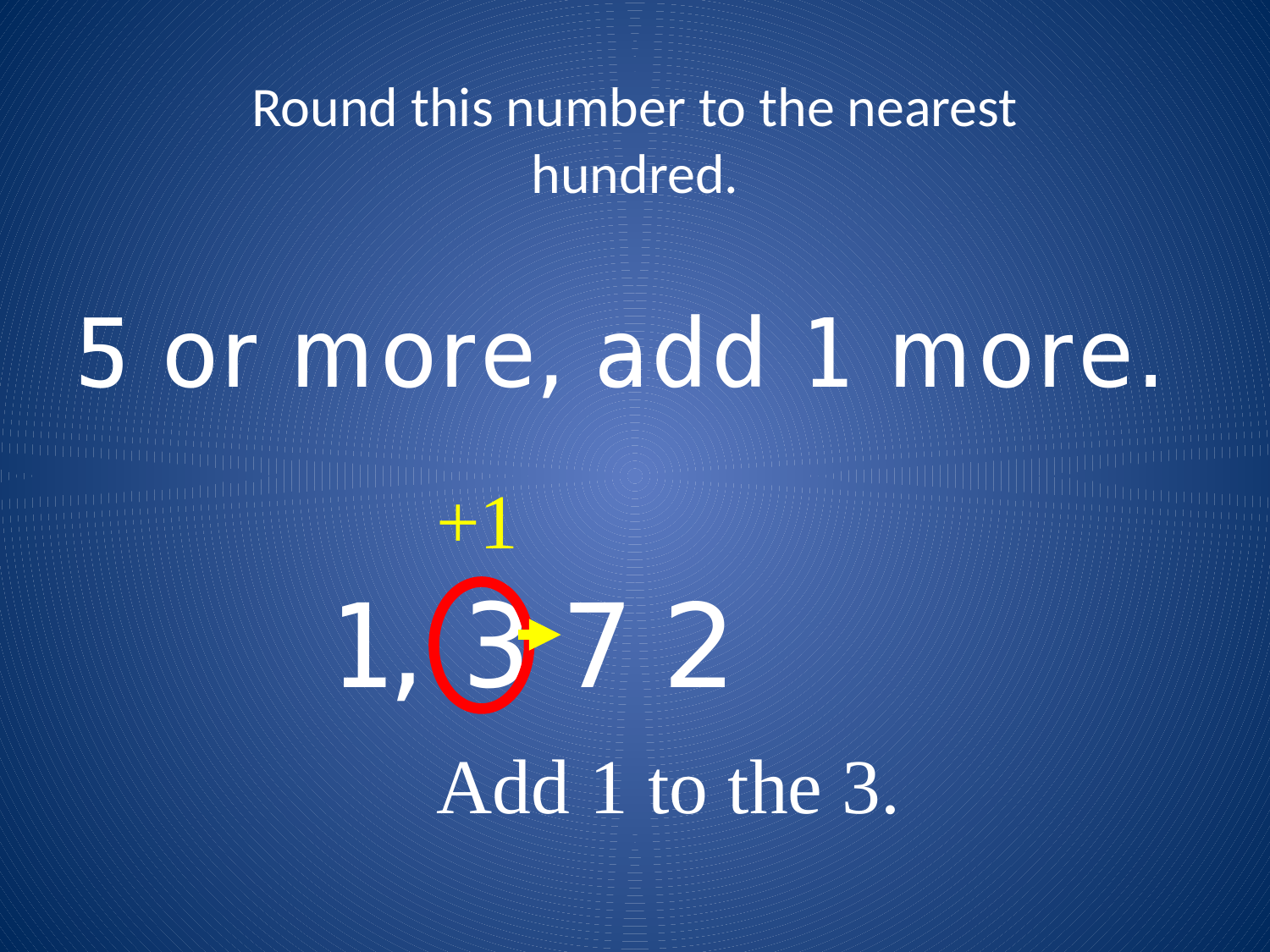

# Round this number to the nearest hundred.
5 or more, add 1 more.

+1
1, 3 7 2

Add 1 to the 3.